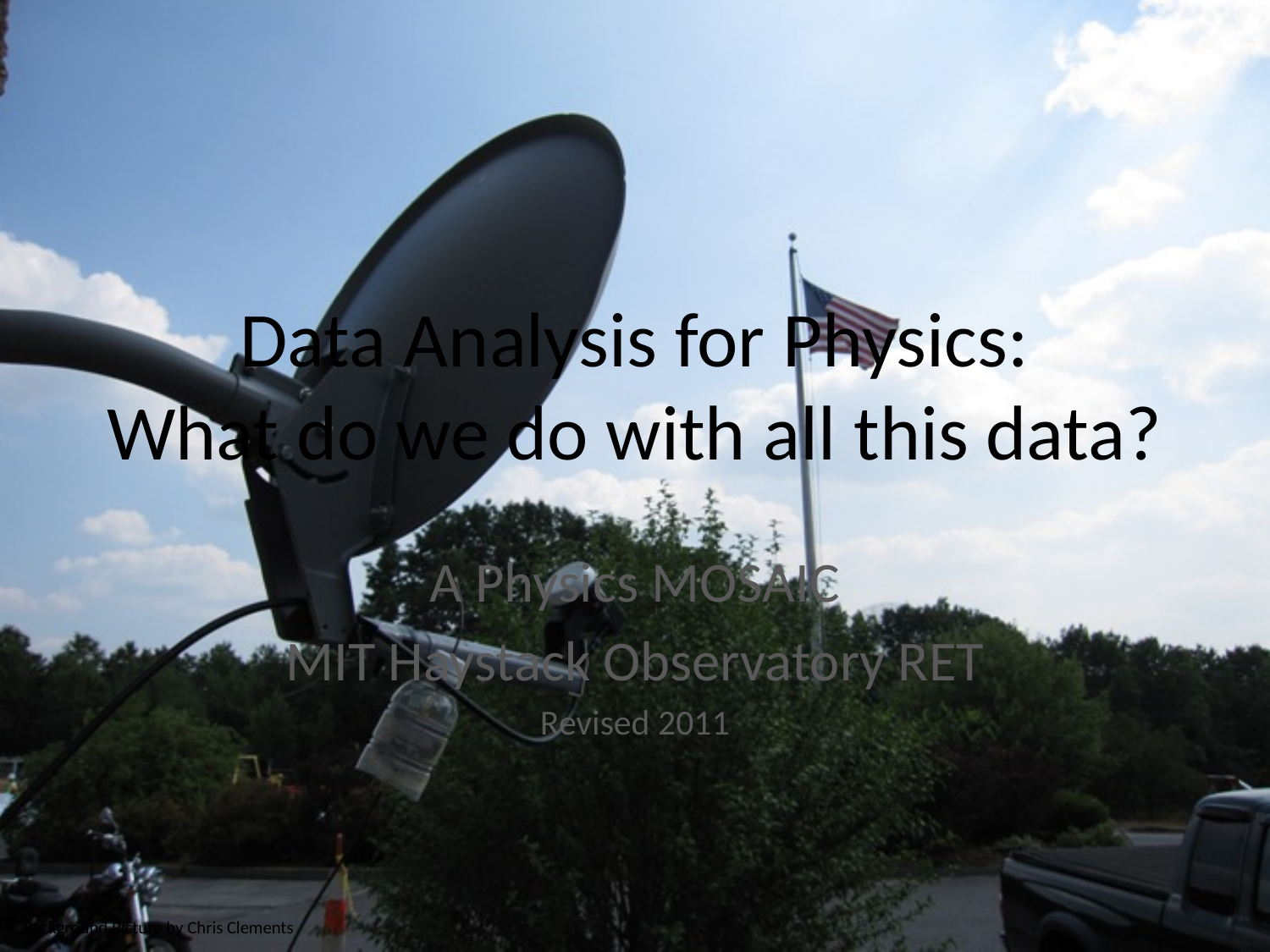

# Data Analysis for Physics: What do we do with all this data?
A Physics MOSAIC
MIT Haystack Observatory RET
Revised 2011
Background Picture by Chris Clements